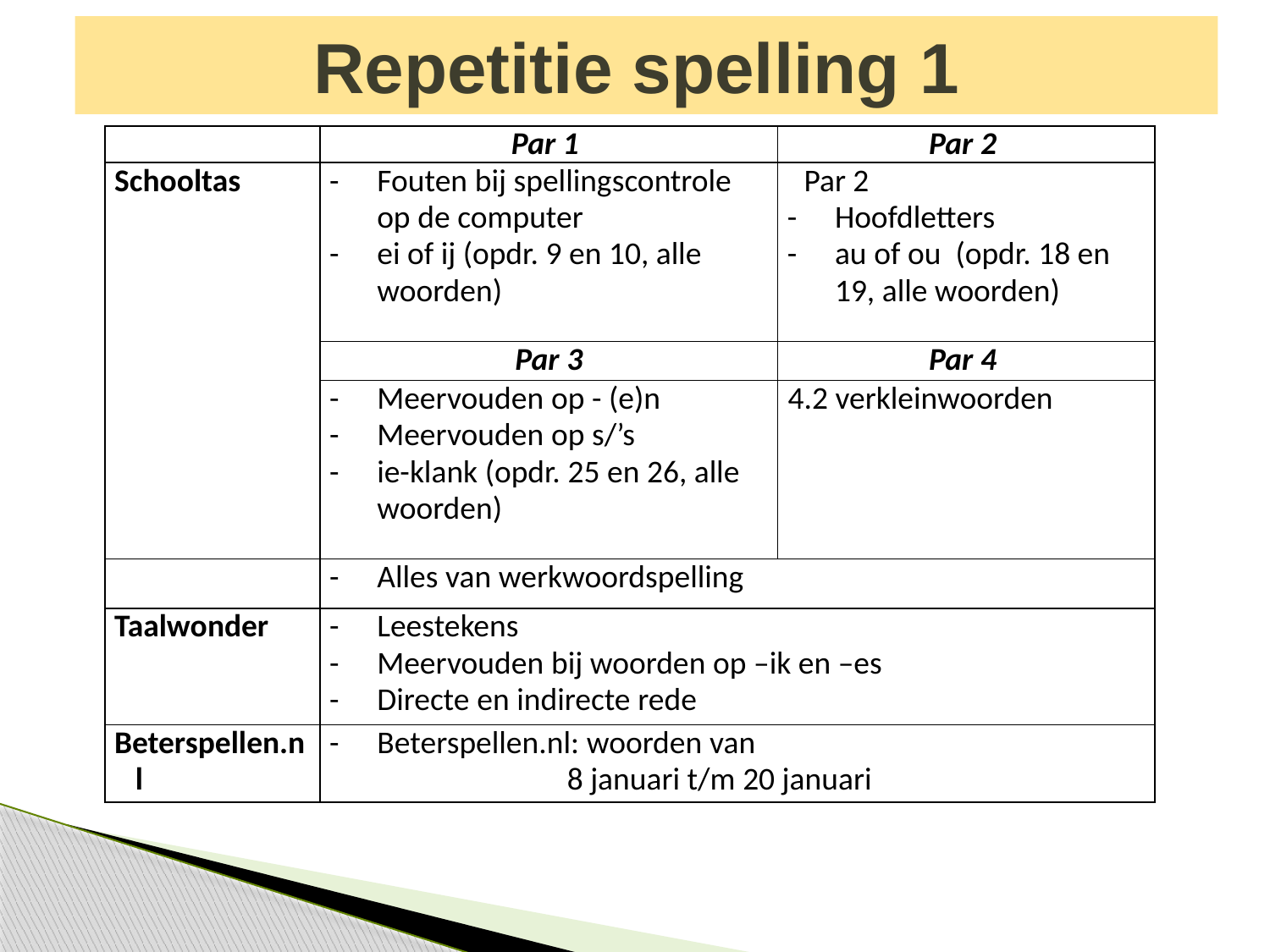

# Repetitie spelling 1
|  | Par 1 | Par 2 |
| --- | --- | --- |
| Schooltas | Fouten bij spellingscontrole op de computer ei of ij (opdr. 9 en 10, alle woorden) | Par 2 Hoofdletters au of ou (opdr. 18 en 19, alle woorden) |
|  | Par 3 | Par 4 |
|  | Meervouden op - (e)n Meervouden op s/’s ie-klank (opdr. 25 en 26, alle woorden) | 4.2 verkleinwoorden |
|  | Alles van werkwoordspelling |  |
| Taalwonder | Leestekens Meervouden bij woorden op –ik en –es Directe en indirecte rede |  |
| Beterspellen.nl | Beterspellen.nl: woorden van 8 januari t/m 20 januari |  |